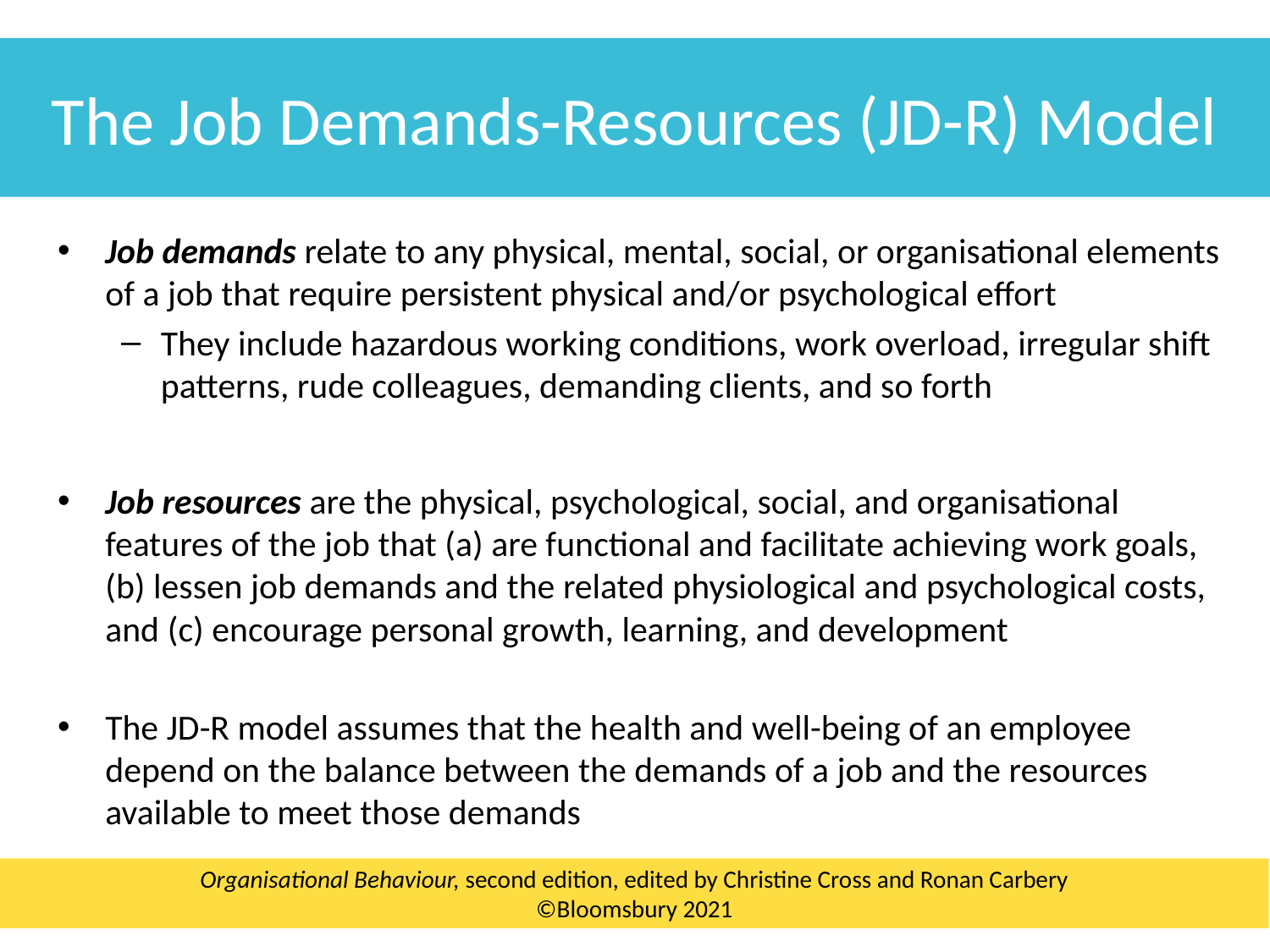

The Job Demands-Resources (JD-R) Model
Job demands relate to any physical, mental, social, or organisational elements of a job that require persistent physical and/or psychological effort
They include hazardous working conditions, work overload, irregular shift patterns, rude colleagues, demanding clients, and so forth

Job resources are the physical, psychological, social, and organisational features of the job that (a) are functional and facilitate achieving work goals, (b) lessen job demands and the related physiological and psychological costs, and (c) encourage personal growth, learning, and development

The JD-R model assumes that the health and well-being of an employee depend on the balance between the demands of a job and the resources available to meet those demands